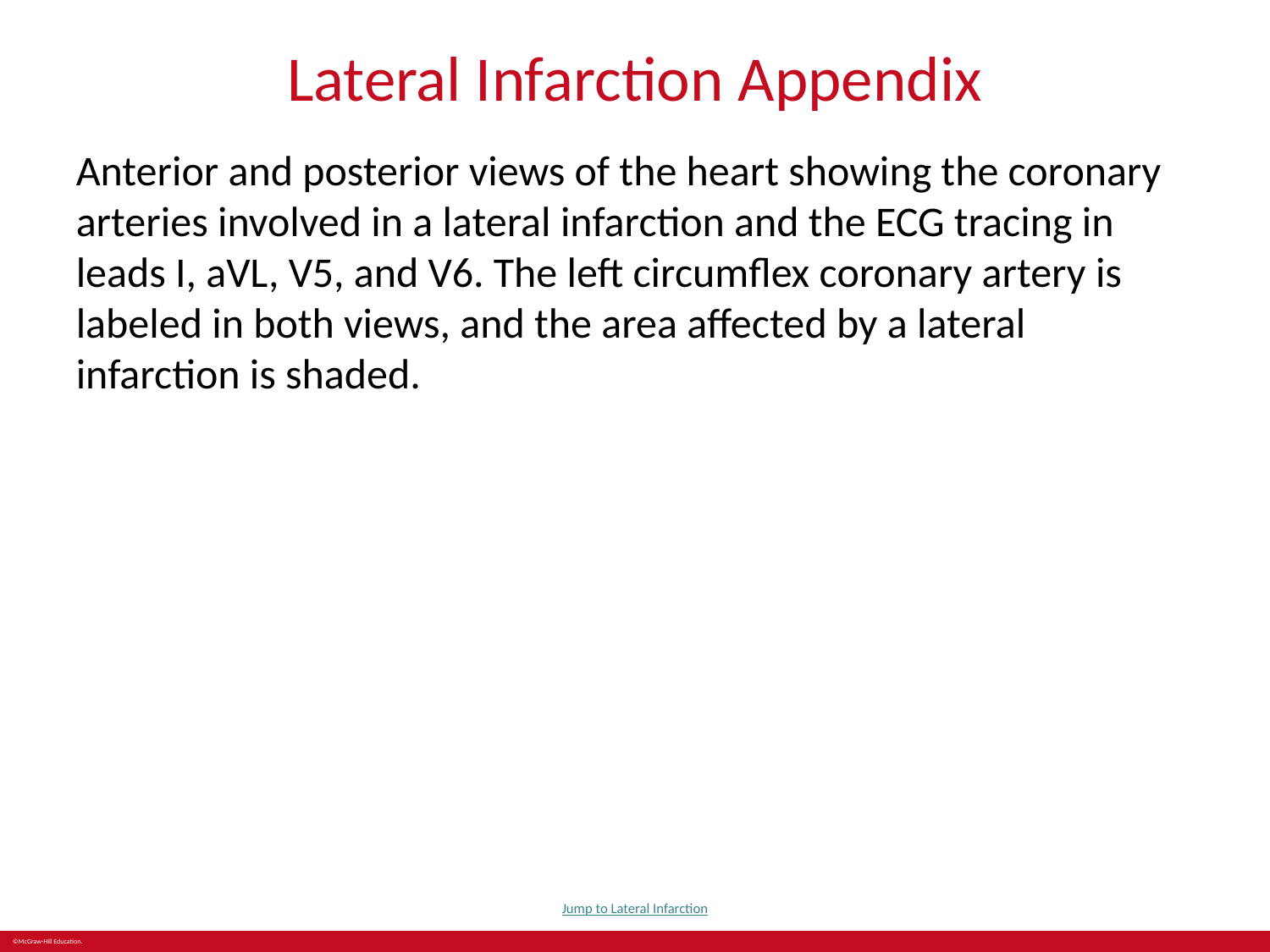

# Lateral Infarction Appendix
Anterior and posterior views of the heart showing the coronary arteries involved in a lateral infarction and the ECG tracing in leads I, aVL, V5, and V6. The left circumflex coronary artery is labeled in both views, and the area affected by a lateral infarction is shaded.
Jump to Lateral Infarction